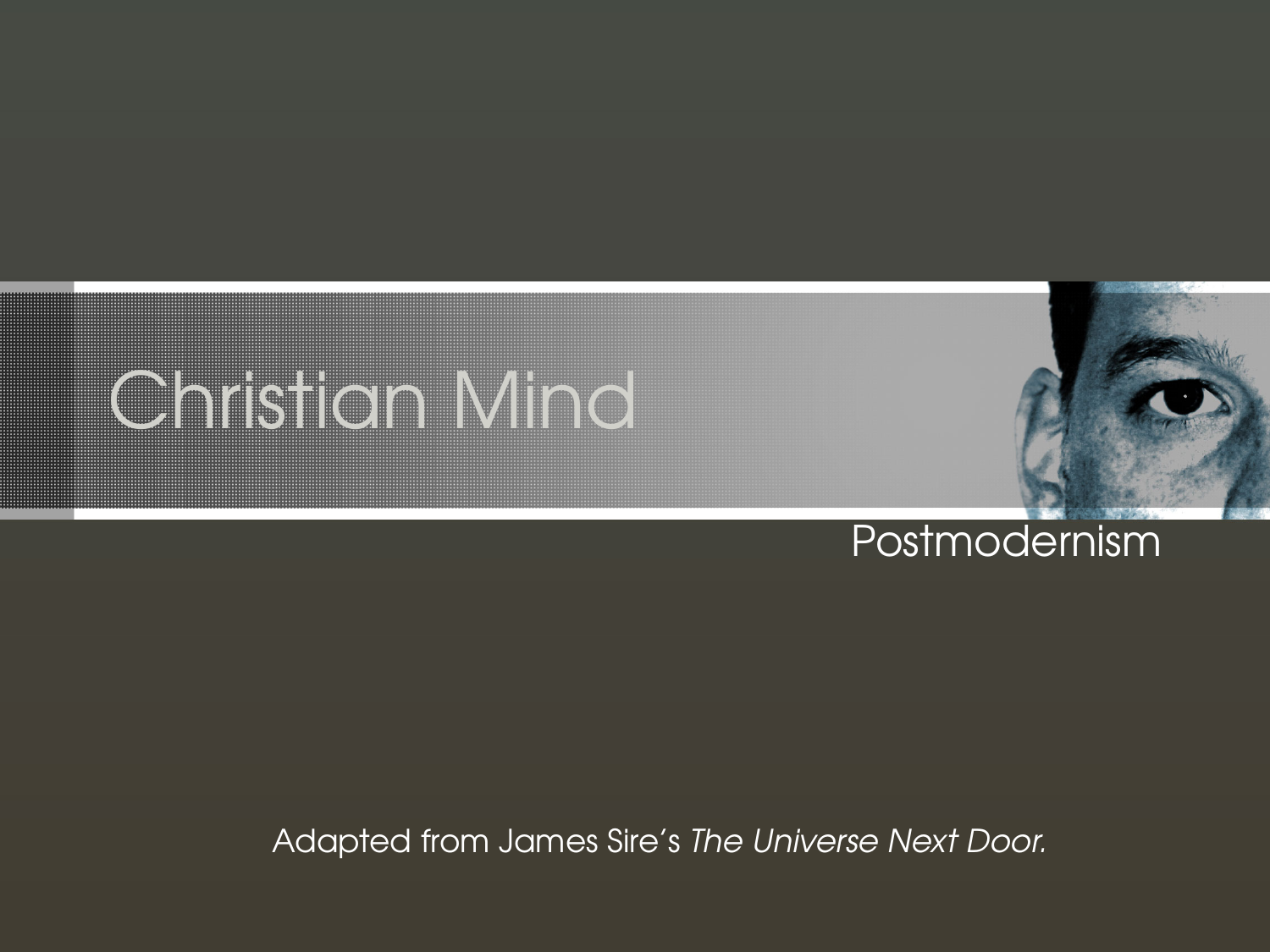

# Christian Mind
Postmodernism
Adapted from James Sire’s The Universe Next Door.